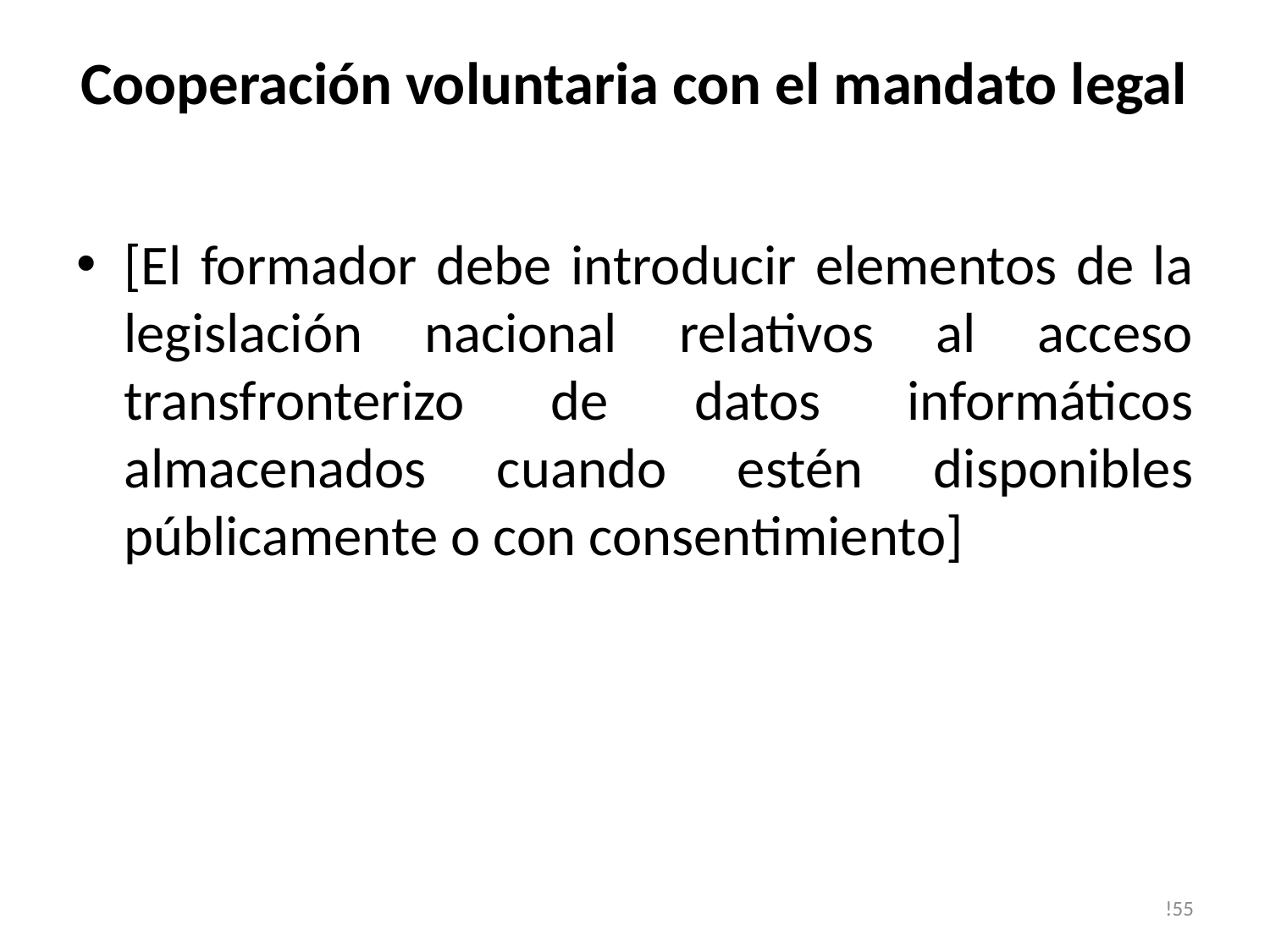

# Cooperación voluntaria con el mandato legal
[El formador debe introducir elementos de la legislación nacional relativos al acceso transfronterizo de datos informáticos almacenados cuando estén disponibles públicamente o con consentimiento]
!55